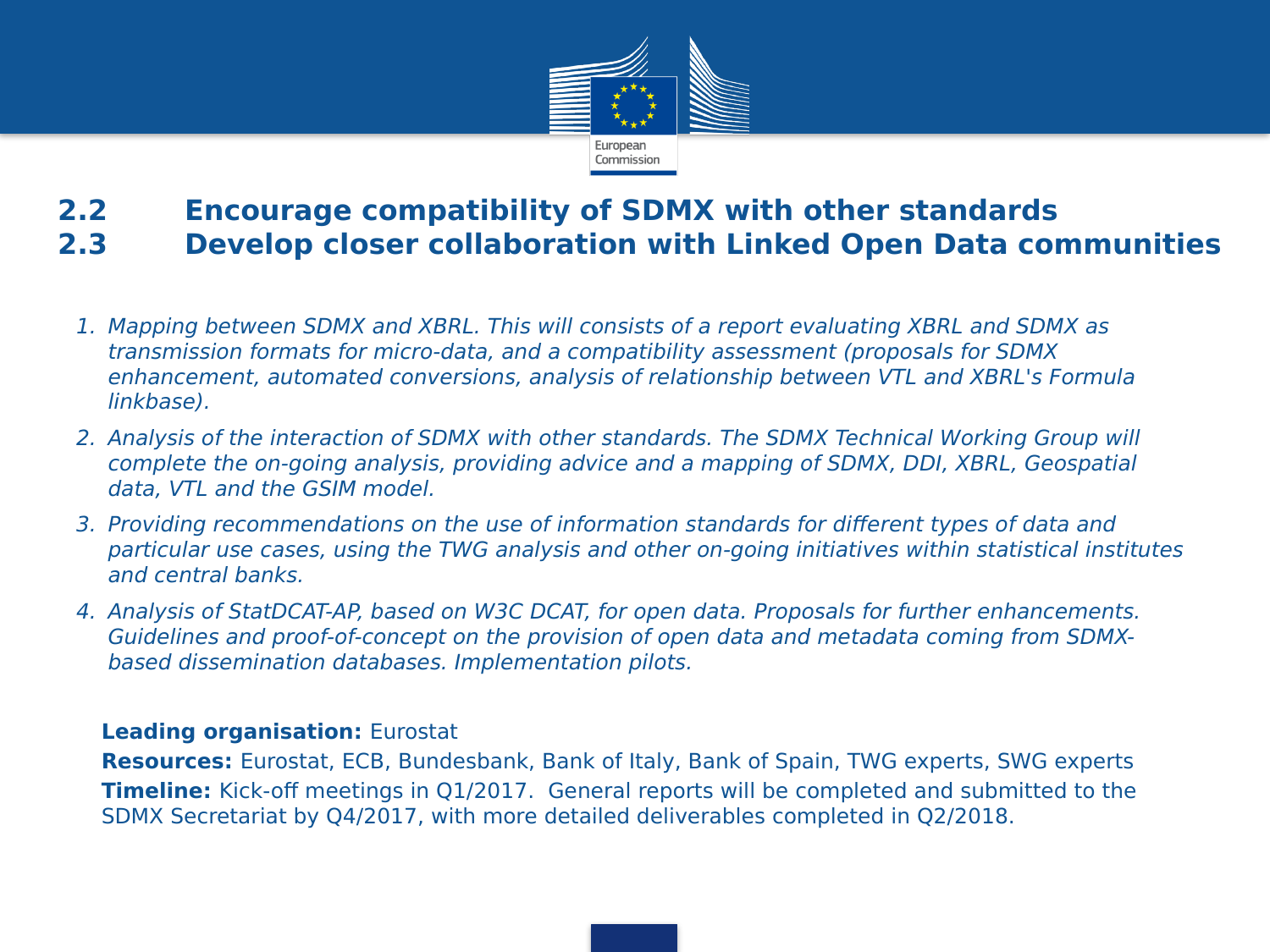

# 2.2	Encourage compatibility of SDMX with other standards 2.3	Develop closer collaboration with Linked Open Data communities
Mapping between SDMX and XBRL. This will consists of a report evaluating XBRL and SDMX as transmission formats for micro-data, and a compatibility assessment (proposals for SDMX enhancement, automated conversions, analysis of relationship between VTL and XBRL's Formula linkbase).
Analysis of the interaction of SDMX with other standards. The SDMX Technical Working Group will complete the on-going analysis, providing advice and a mapping of SDMX, DDI, XBRL, Geospatial data, VTL and the GSIM model.
Providing recommendations on the use of information standards for different types of data and particular use cases, using the TWG analysis and other on-going initiatives within statistical institutes and central banks.
Analysis of StatDCAT-AP, based on W3C DCAT, for open data. Proposals for further enhancements. Guidelines and proof-of-concept on the provision of open data and metadata coming from SDMX-based dissemination databases. Implementation pilots.

Leading organisation: Eurostat
Resources: Eurostat, ECB, Bundesbank, Bank of Italy, Bank of Spain, TWG experts, SWG experts
Timeline: Kick-off meetings in Q1/2017.  General reports will be completed and submitted to the SDMX Secretariat by Q4/2017, with more detailed deliverables completed in Q2/2018.